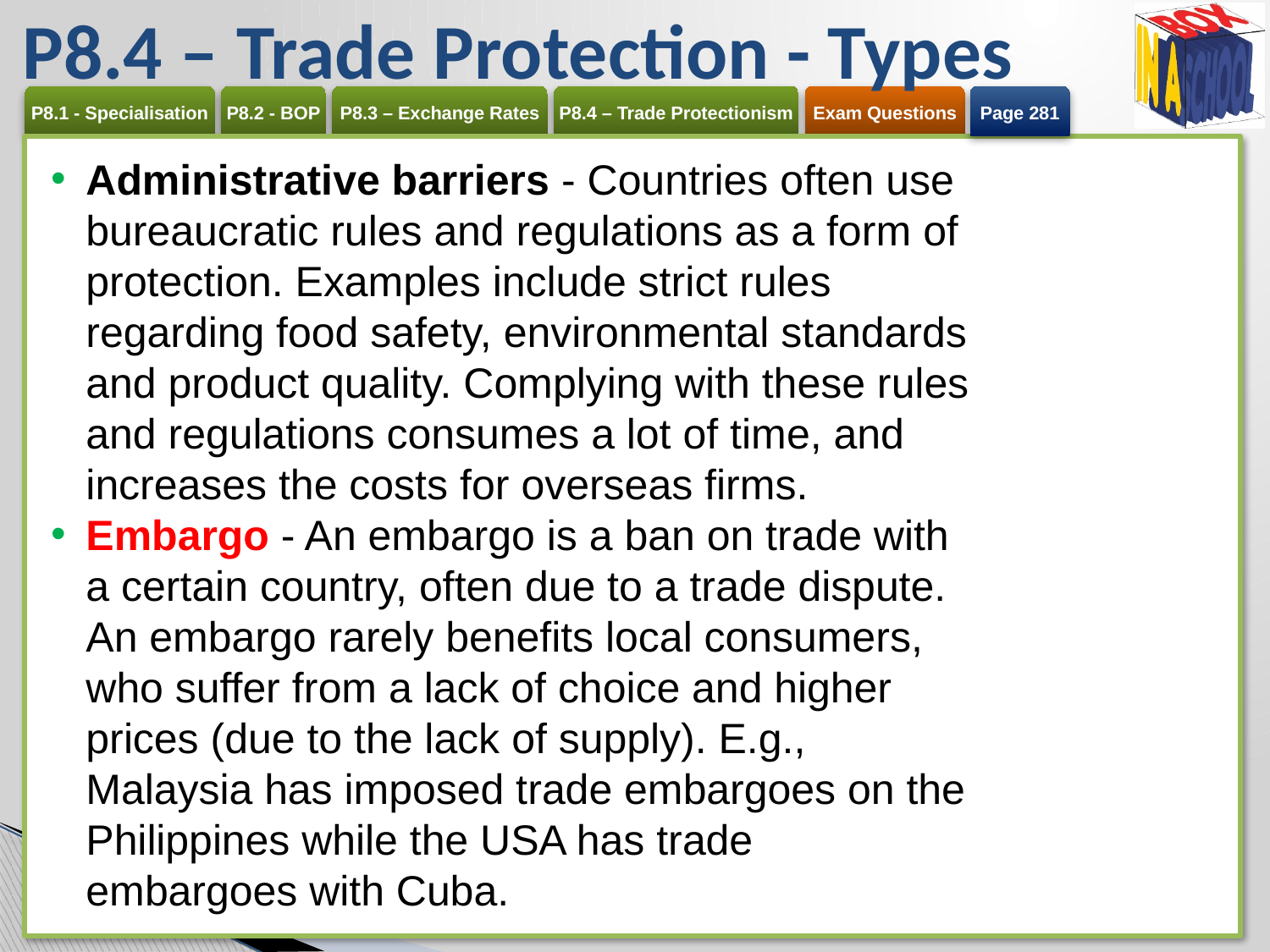

# P8.4 – Trade Protection - Types
Page 281
Administrative barriers - Countries often use bureaucratic rules and regulations as a form of protection. Examples include strict rules regarding food safety, environmental standards and product quality. Complying with these rules and regulations consumes a lot of time, and increases the costs for overseas firms.
Embargo - An embargo is a ban on trade with a certain country, often due to a trade dispute. An embargo rarely benefits local consumers, who suffer from a lack of choice and higher prices (due to the lack of supply). E.g., Malaysia has imposed trade embargoes on the Philippines while the USA has trade embargoes with Cuba.